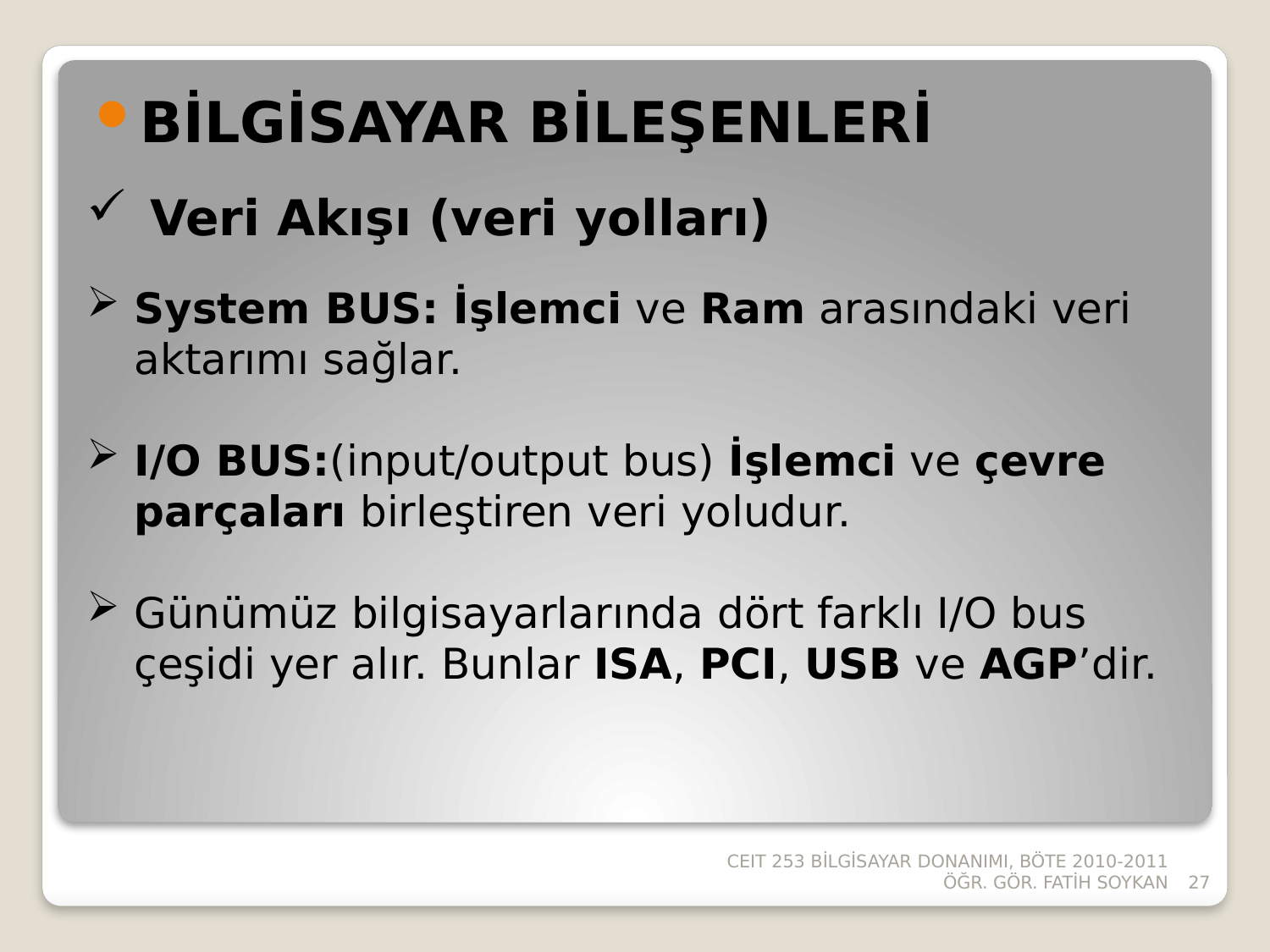

BİLGİSAYAR BİLEŞENLERİ

Veri Akışı (veri yolları)
System BUS: İşlemci ve Ram arasındaki veri aktarımı sağlar.

I/O BUS:(input/output bus) İşlemci ve çevre parçaları birleştiren veri yoludur.

Günümüz bilgisayarlarında dört farklı I/O bus çeşidi yer alır. Bunlar ISA, PCI, USB ve AGP’dir.

CEIT 253 BİLGİSAYAR DONANIMI, BÖTE 2010-2011 ÖĞR. GÖR. FATİH SOYKAN
27